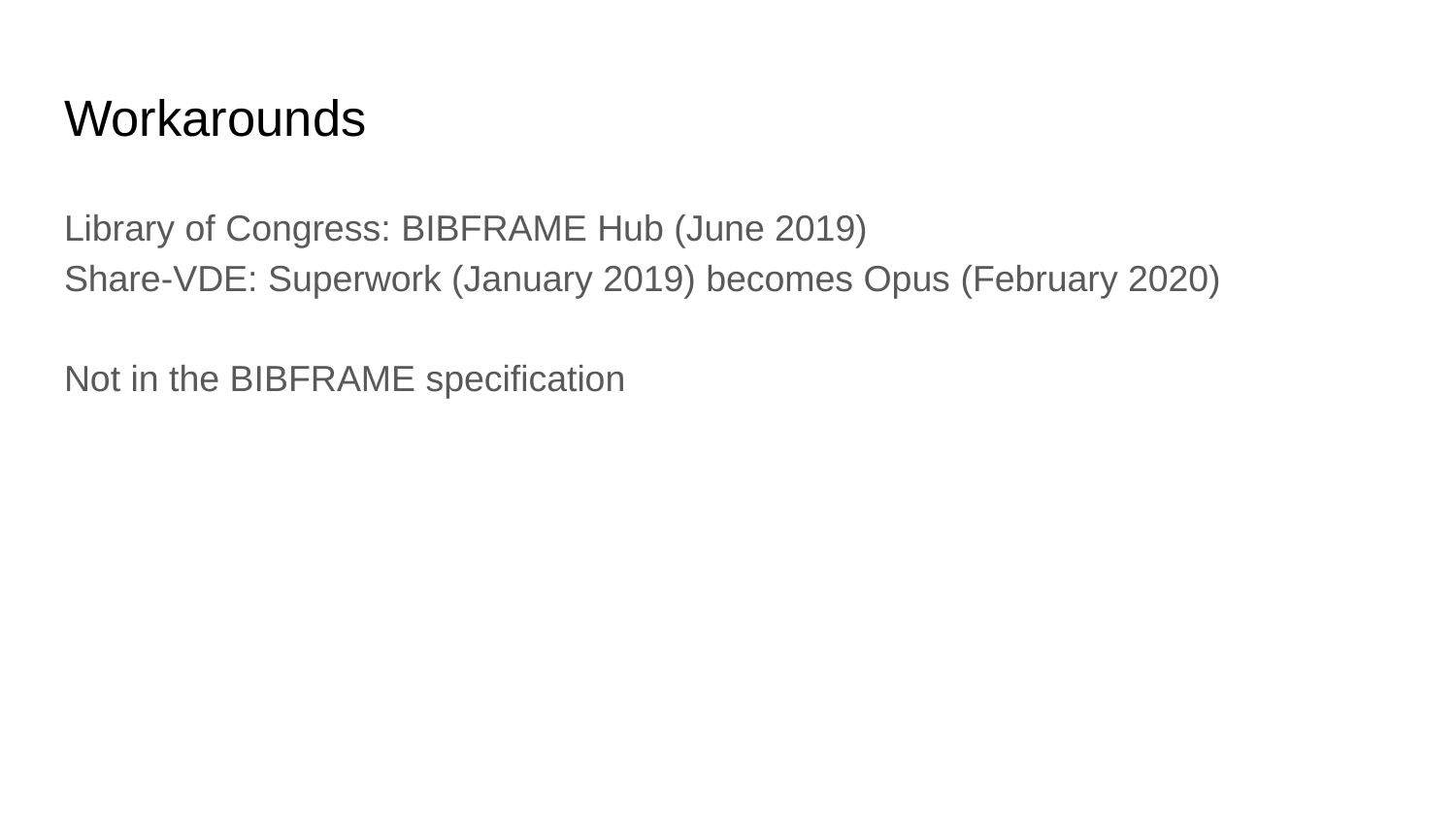

# Workarounds
Library of Congress: BIBFRAME Hub (June 2019)
Share-VDE: Superwork (January 2019) becomes Opus (February 2020)

Not in the BIBFRAME specification